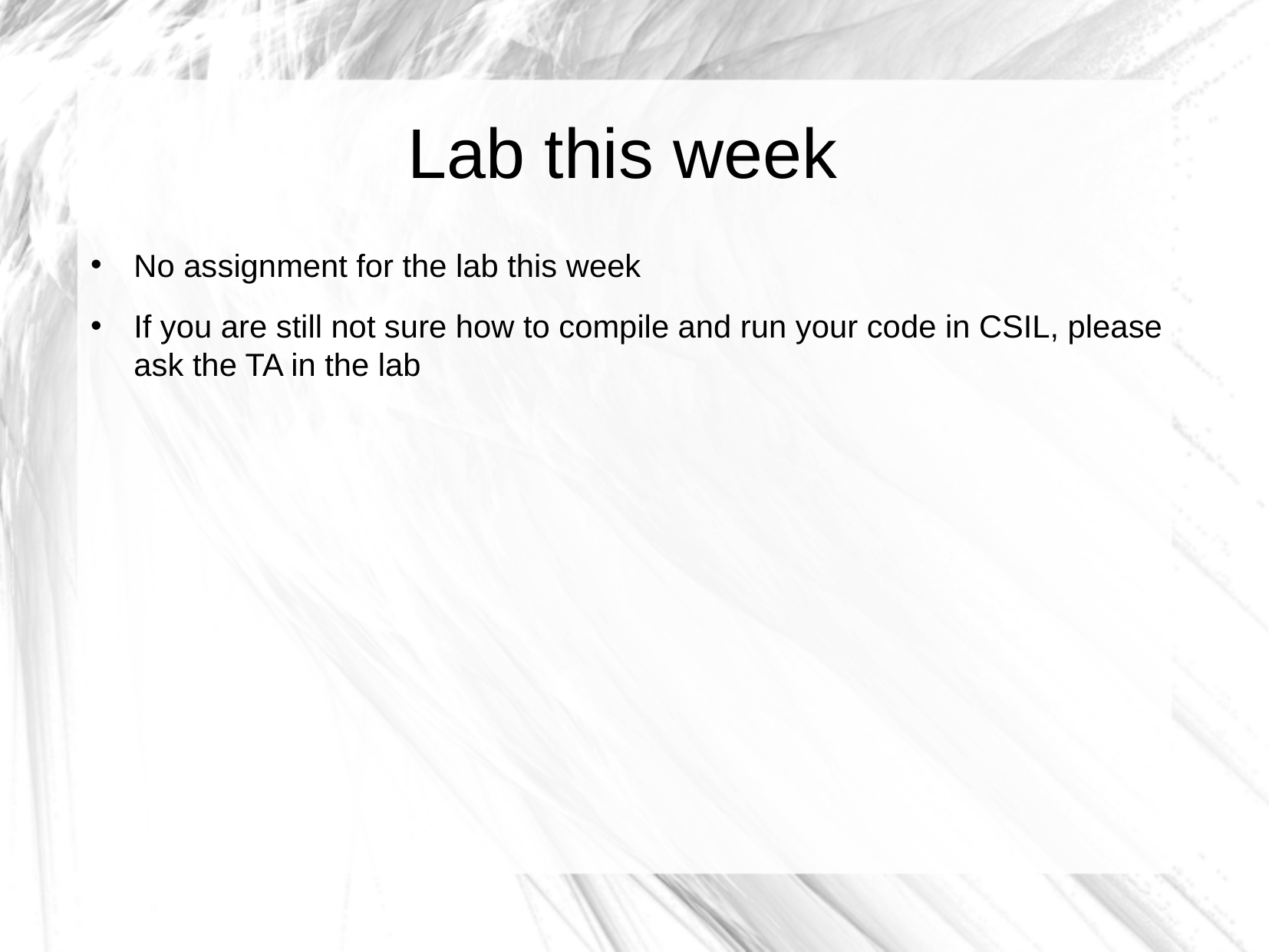

Lab this week
No assignment for the lab this week
If you are still not sure how to compile and run your code in CSIL, please ask the TA in the lab